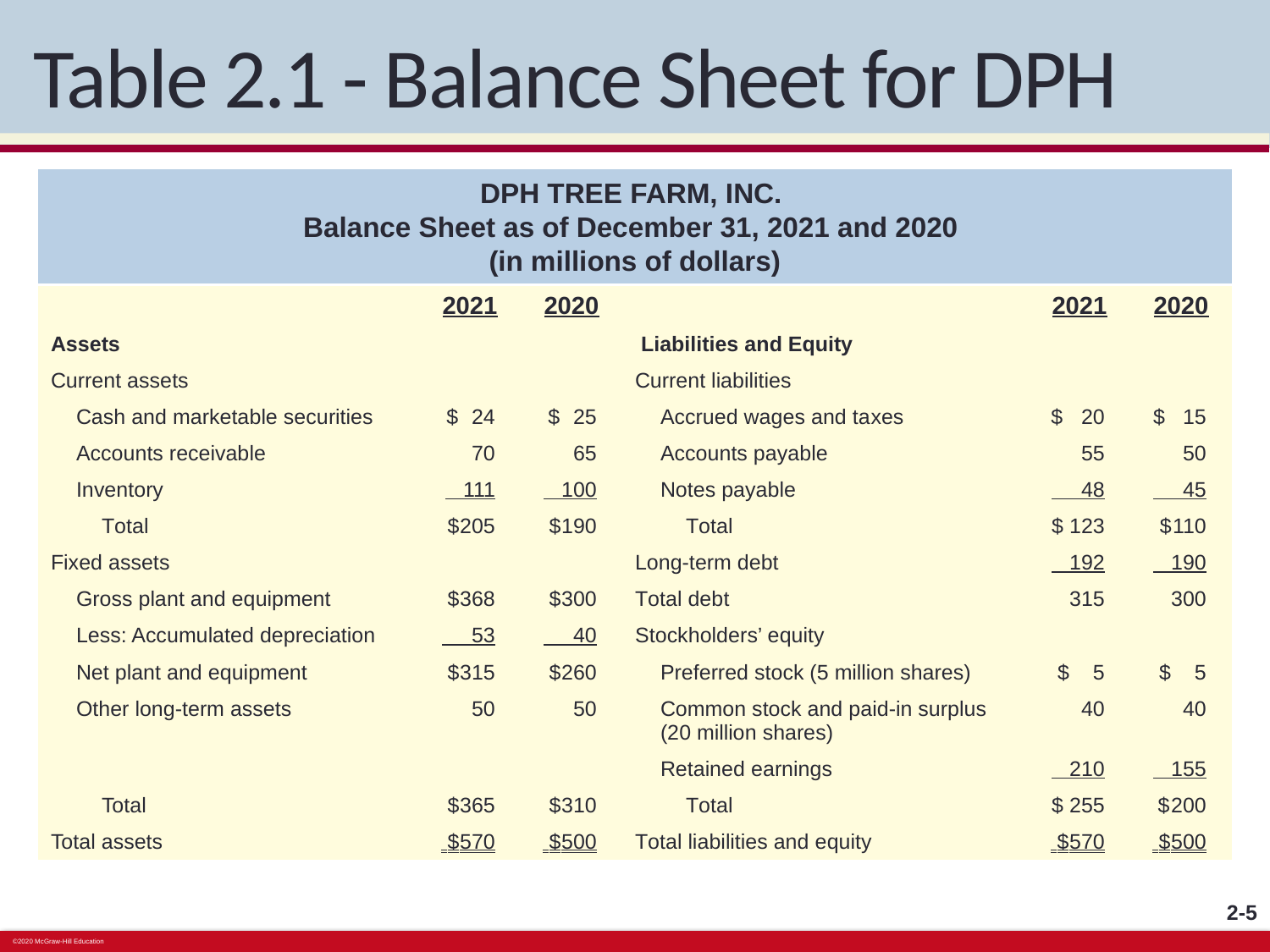

# Table 2.1 - Balance Sheet for DPH
DPH TREE FARM, INC.
Balance Sheet as of December 31, 2021 and 2020
(in millions of dollars)
|  | 2021 | 2020 |  | 2021 | 2020 |
| --- | --- | --- | --- | --- | --- |
| Assets |  |  | Liabilities and Equity |  |  |
| Current assets |  |  | Current liabilities |  |  |
| Cash and marketable securities | $ 24 | $ 25 | Accrued wages and taxes | $ 20 | $ 15 |
| Accounts receivable | 70 | 65 | Accounts payable | 55 | 50 |
| Inventory | 111 | 100 | Notes payable | 48 | 45 |
| Total | $205 | $190 | Total | $ 123 | $110 |
| Fixed assets |  |  | Long-term debt | 192 | 190 |
| Gross plant and equipment | $368 | $300 | Total debt | 315 | 300 |
| Less: Accumulated depreciation | 53 | 40 | Stockholders’ equity |  |  |
| Net plant and equipment | $315 | $260 | Preferred stock (5 million shares) | $ 5 | $ 5 |
| Other long-term assets | 50 | 50 | Common stock and paid-in surplus (20 million shares) | 40 | 40 |
|  |  |  | Retained earnings | 210 | 155 |
| Total | $365 | $310 | Total | $ 255 | $200 |
| Total assets | $570 | $500 | Total liabilities and equity | $570 | $500 |